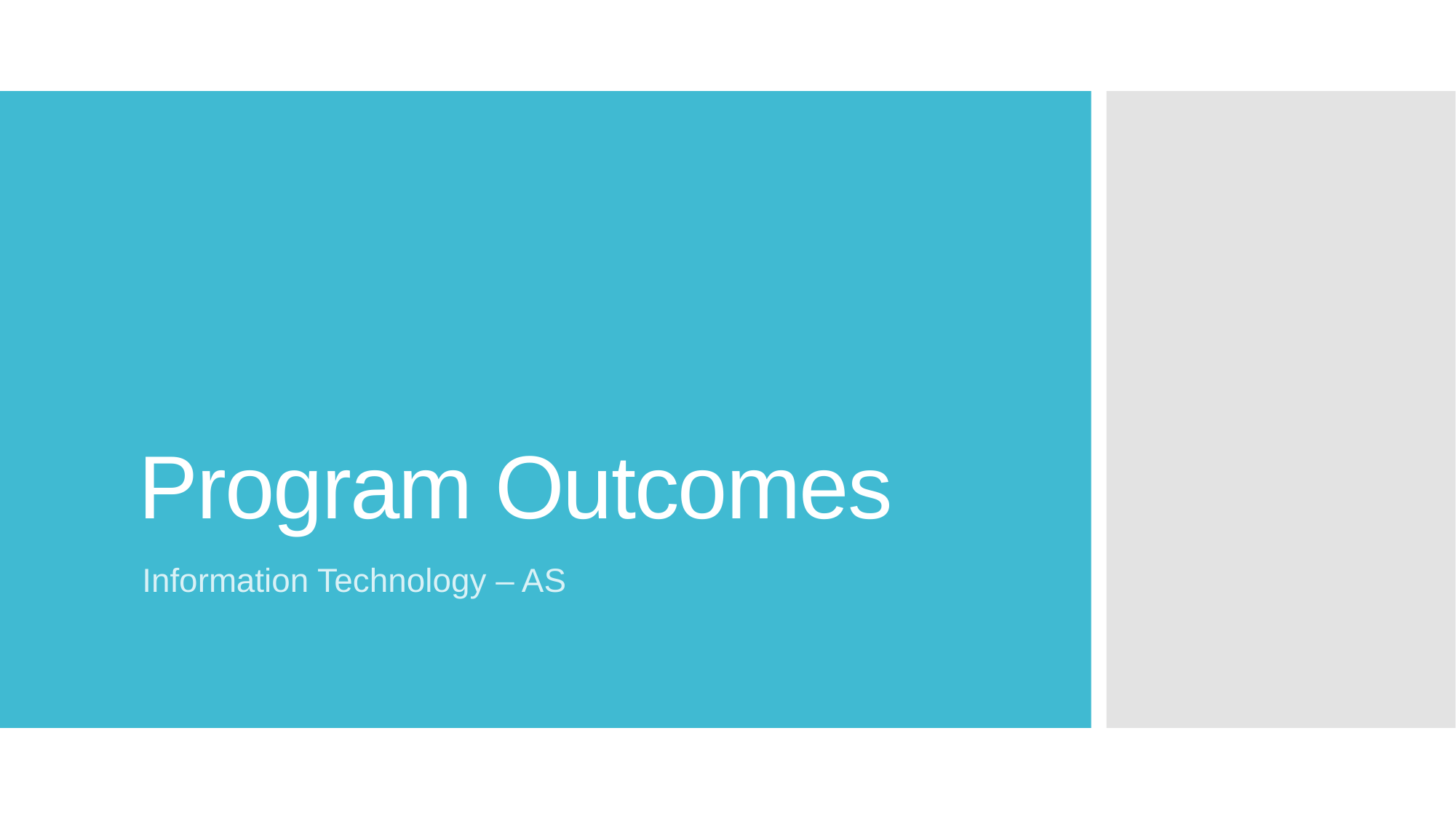

# Program Outcomes
Information Technology – AS